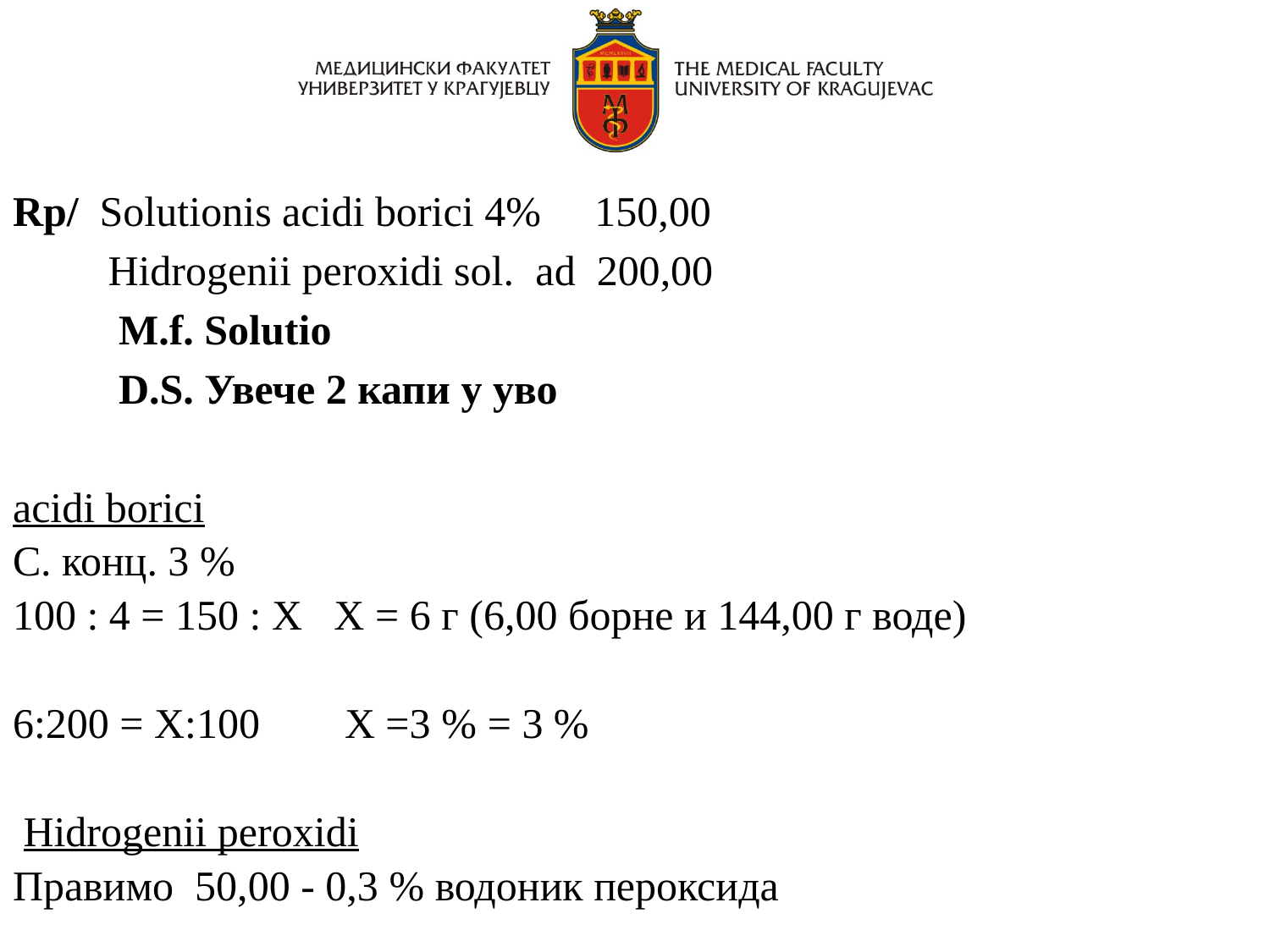

Rp/  Solutionis acidi borici 4%     150,00
         Hidrogenii peroxidi sol.  аd  200,00
          M.f. Solutio
          D.S. Увече 2 капи у уво

acidi borici
С. конц. 3 %
100 : 4 = 150 : X   X = 6 г (6,00 борне и 144,00 г воде)

6:200 = X:100        X =3 % = 3 %

 Hidrogenii peroxidi
Правимо  50,00 - 0,3 % водоник пероксида